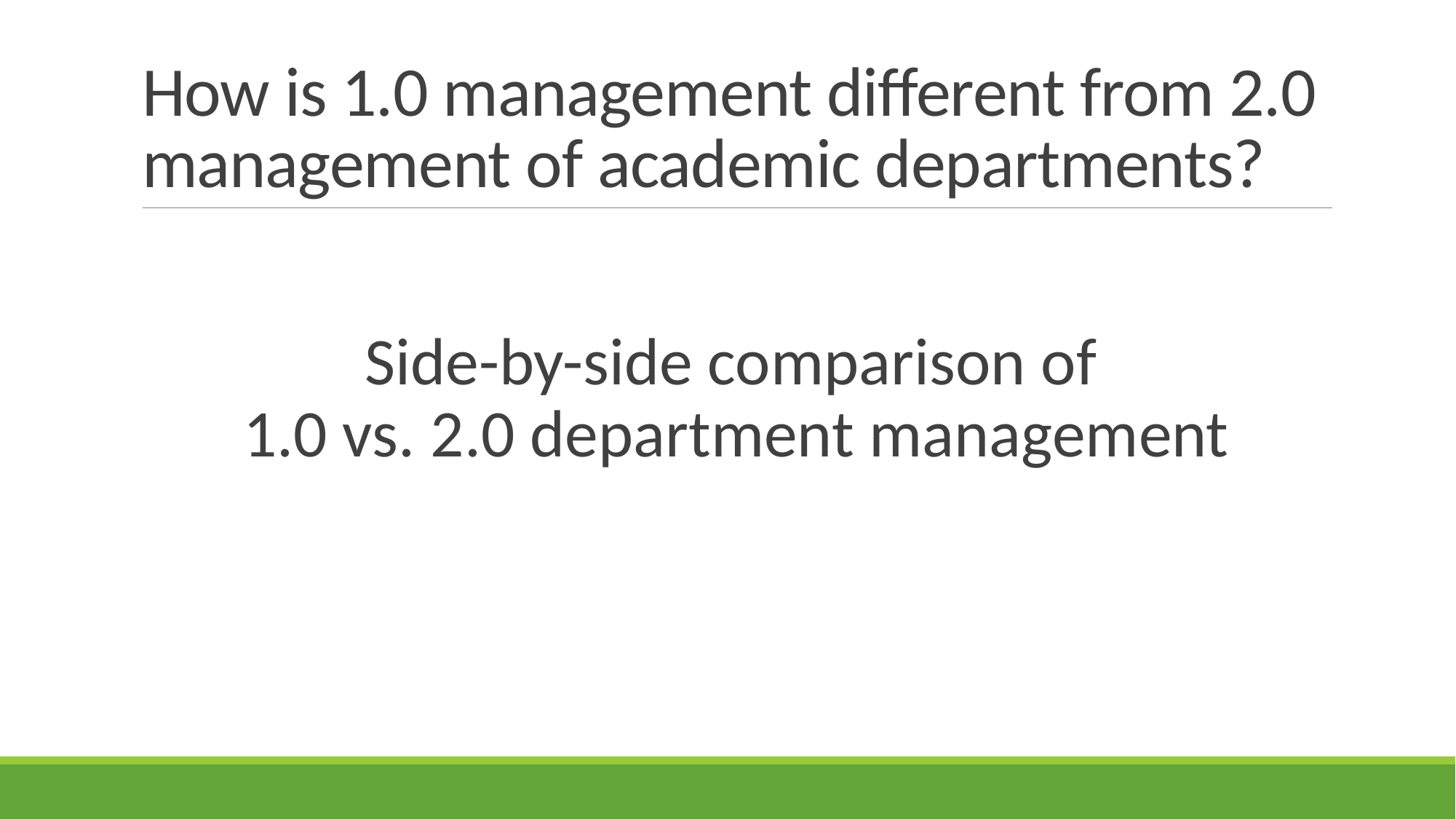

# How is 1.0 management different from 2.0 management of academic departments?

Side-by-side comparison of
1.0 vs. 2.0 department management